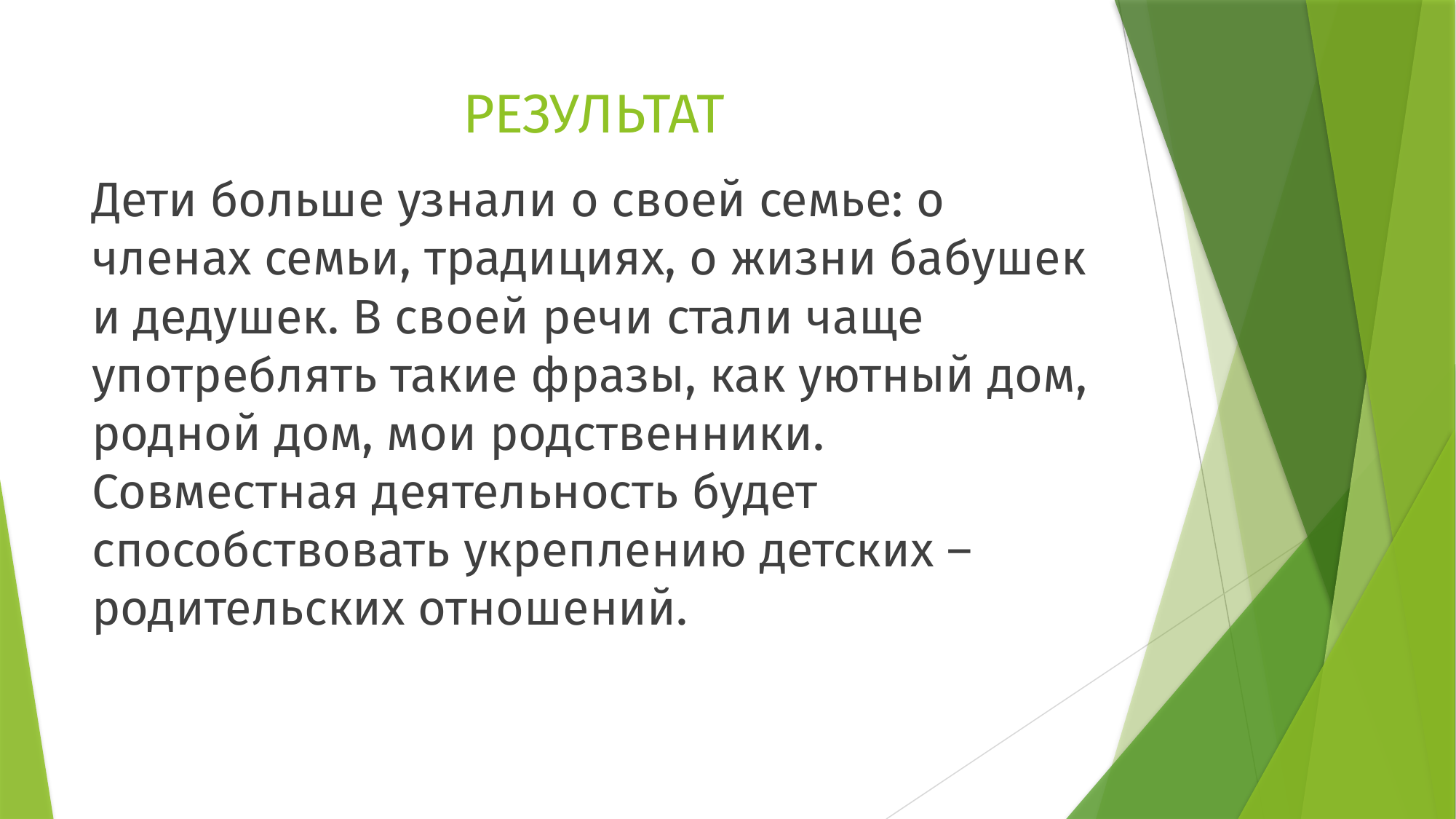

# РЕЗУЛЬТАТ
Дети больше узнали о своей семье: о членах семьи, традициях, о жизни бабушек и дедушек. В своей речи стали чаще употреблять такие фразы, как уютный дом, родной дом, мои родственники. Совместная деятельность будет способствовать укреплению детских – родительских отношений.